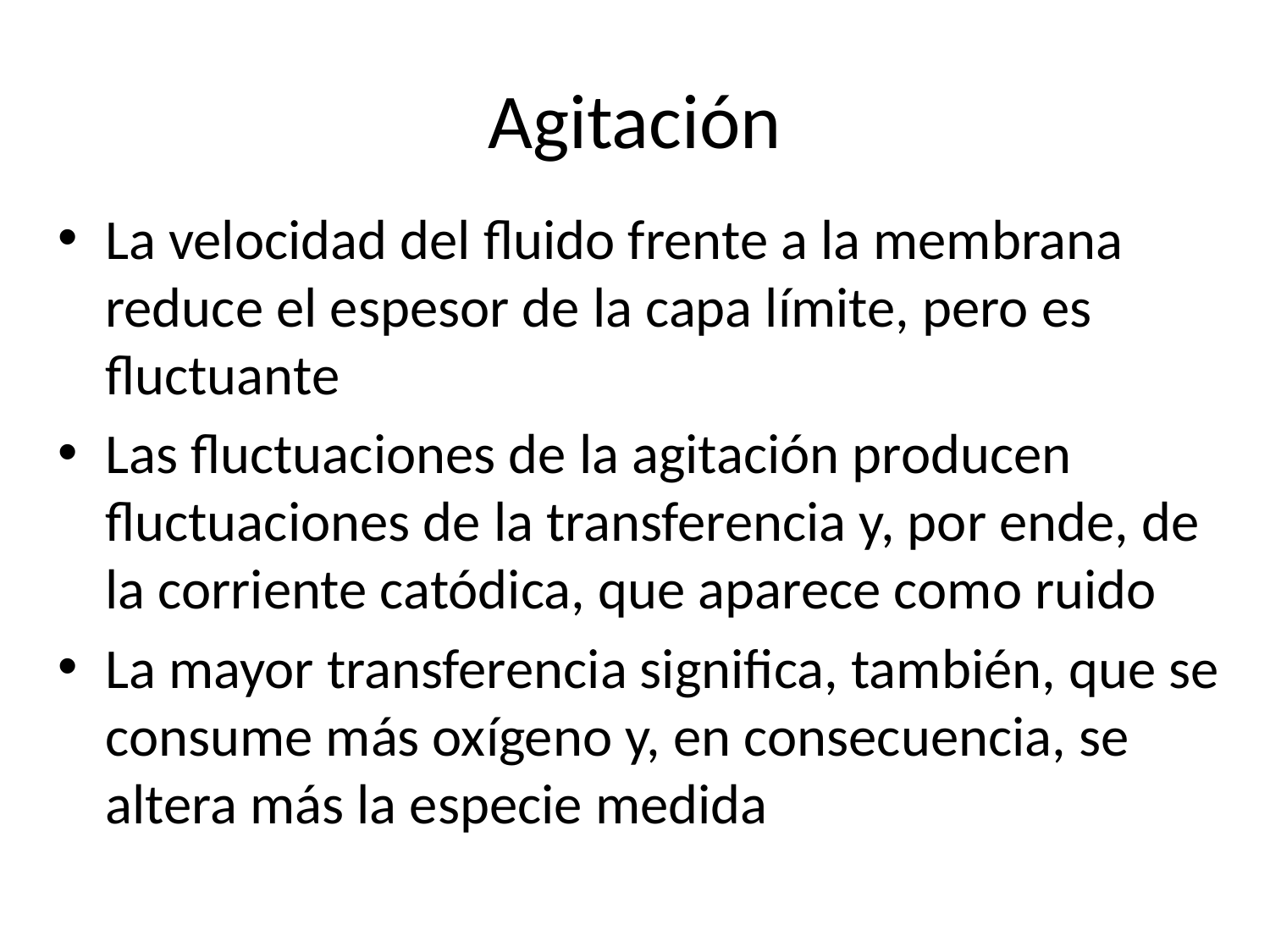

# Agitación
La velocidad del fluido frente a la membrana reduce el espesor de la capa límite, pero es fluctuante
Las fluctuaciones de la agitación producen fluctuaciones de la transferencia y, por ende, de la corriente catódica, que aparece como ruido
La mayor transferencia significa, también, que se consume más oxígeno y, en consecuencia, se altera más la especie medida